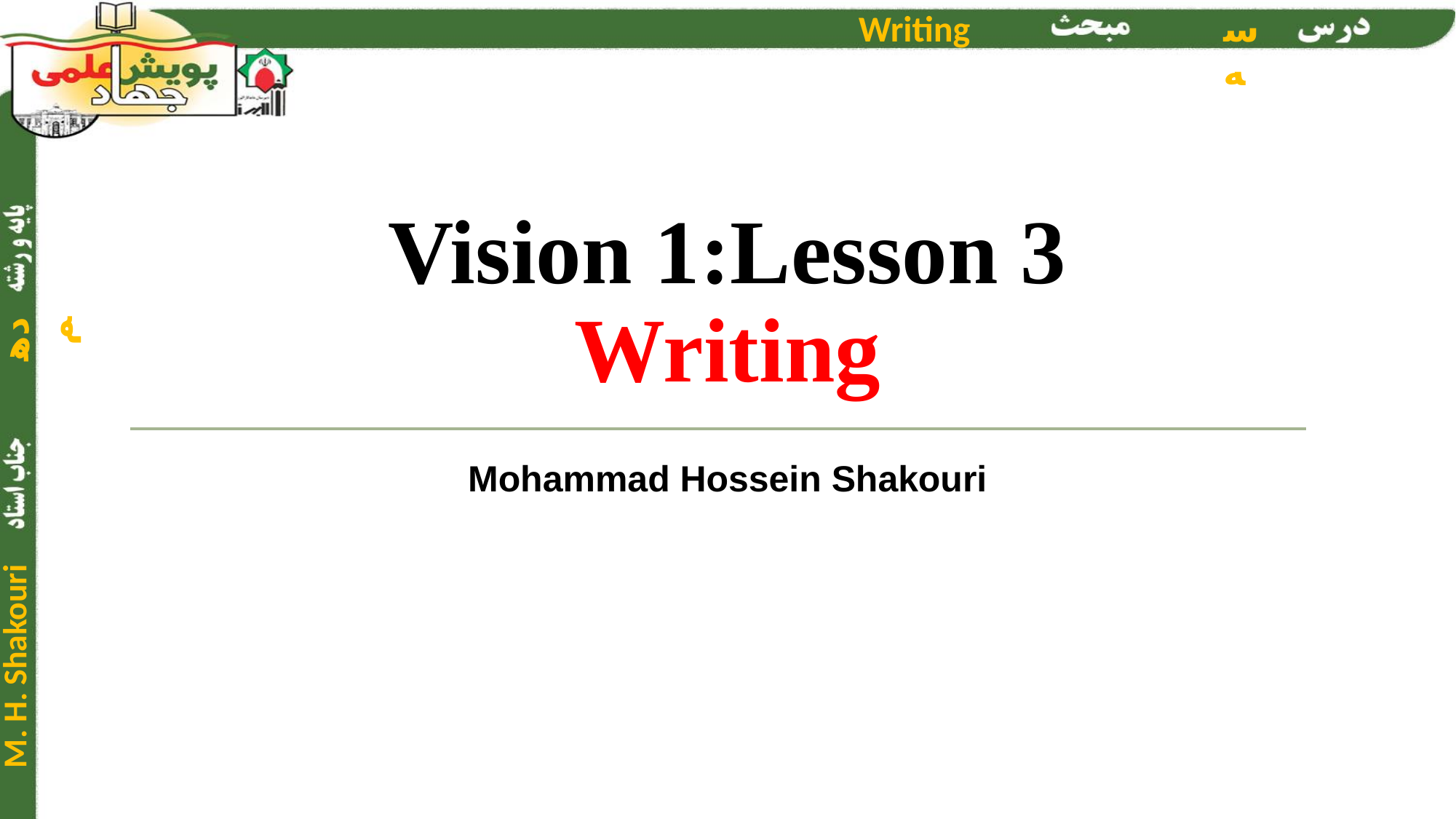

# Vision 1:Lesson 3 Writing
Mohammad Hossein Shakouri